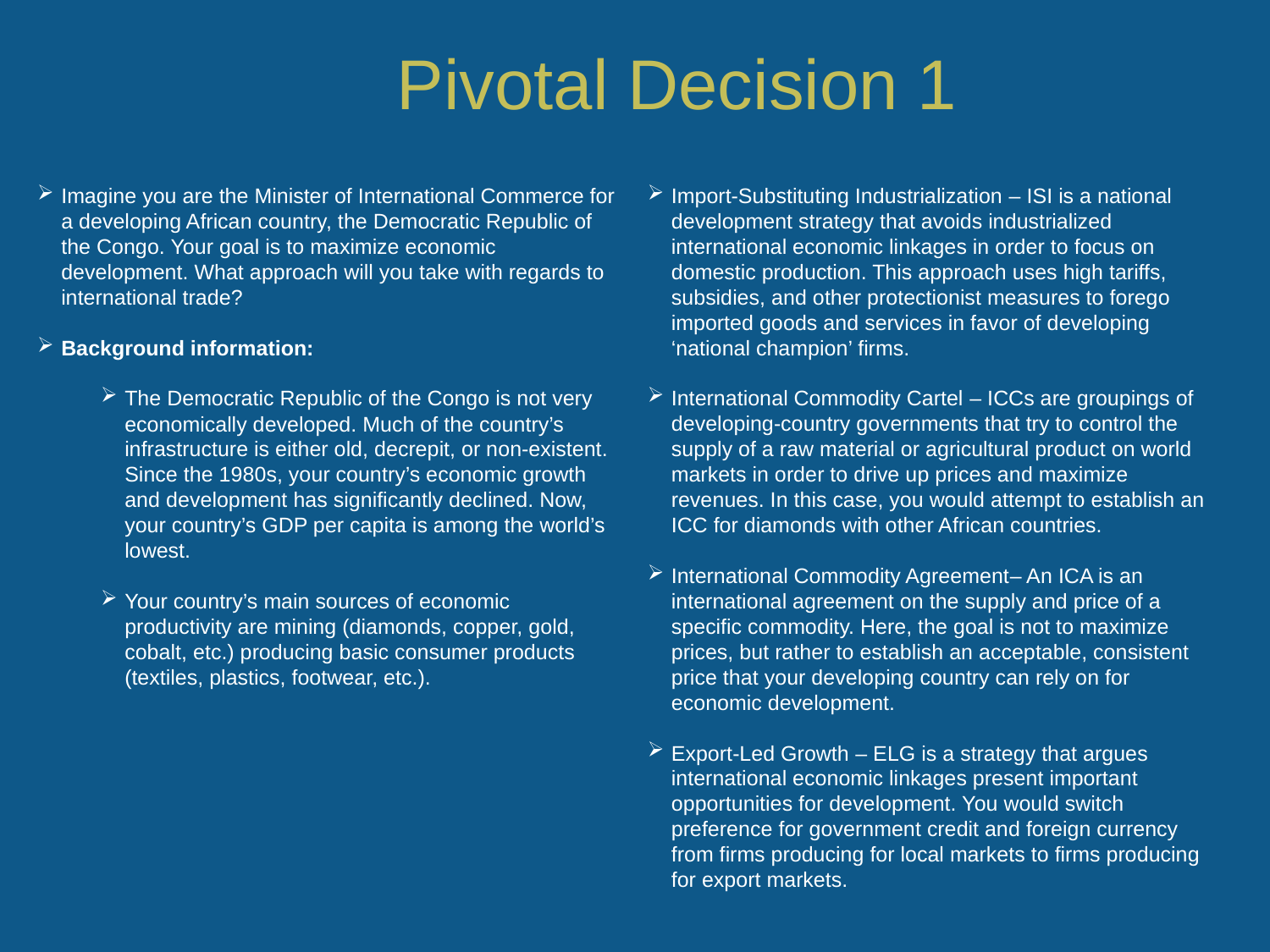

Imagine you are the Minister of International Commerce for a developing African country, the Democratic Republic of  the Congo. Your goal is to maximize economic development. What approach will you take with regards to international trade?

Background information:

The Democratic Republic of the Congo is not very economically developed. Much of the country’s infrastructure is either old, decrepit, or non-existent. Since the 1980s, your country’s economic growth and development has significantly declined. Now, your country’s GDP per capita is among the world’s lowest.

Your country’s main sources of economic productivity are mining (diamonds, copper, gold, cobalt, etc.) producing basic consumer products (textiles, plastics, footwear, etc.).

Import-Substituting Industrialization – ISI is a national development strategy that avoids industrialized international economic linkages in order to focus on domestic production. This approach uses high tariffs, subsidies, and other protectionist measures to forego imported goods and services in favor of developing ‘national champion’ firms.

International Commodity Cartel – ICCs are groupings of developing-country governments that try to control the supply of a raw material or agricultural product on world markets in order to drive up prices and maximize revenues. In this case, you would attempt to establish an ICC for diamonds with other African countries.

International Commodity Agreement– An ICA is an international agreement on the supply and price of a specific commodity. Here, the goal is not to maximize prices, but rather to establish an acceptable, consistent price that your developing country can rely on for economic development.

Export-Led Growth – ELG is a strategy that argues international economic linkages present important opportunities for development. You would switch preference for government credit and foreign currency from firms producing for local markets to firms producing for export markets.